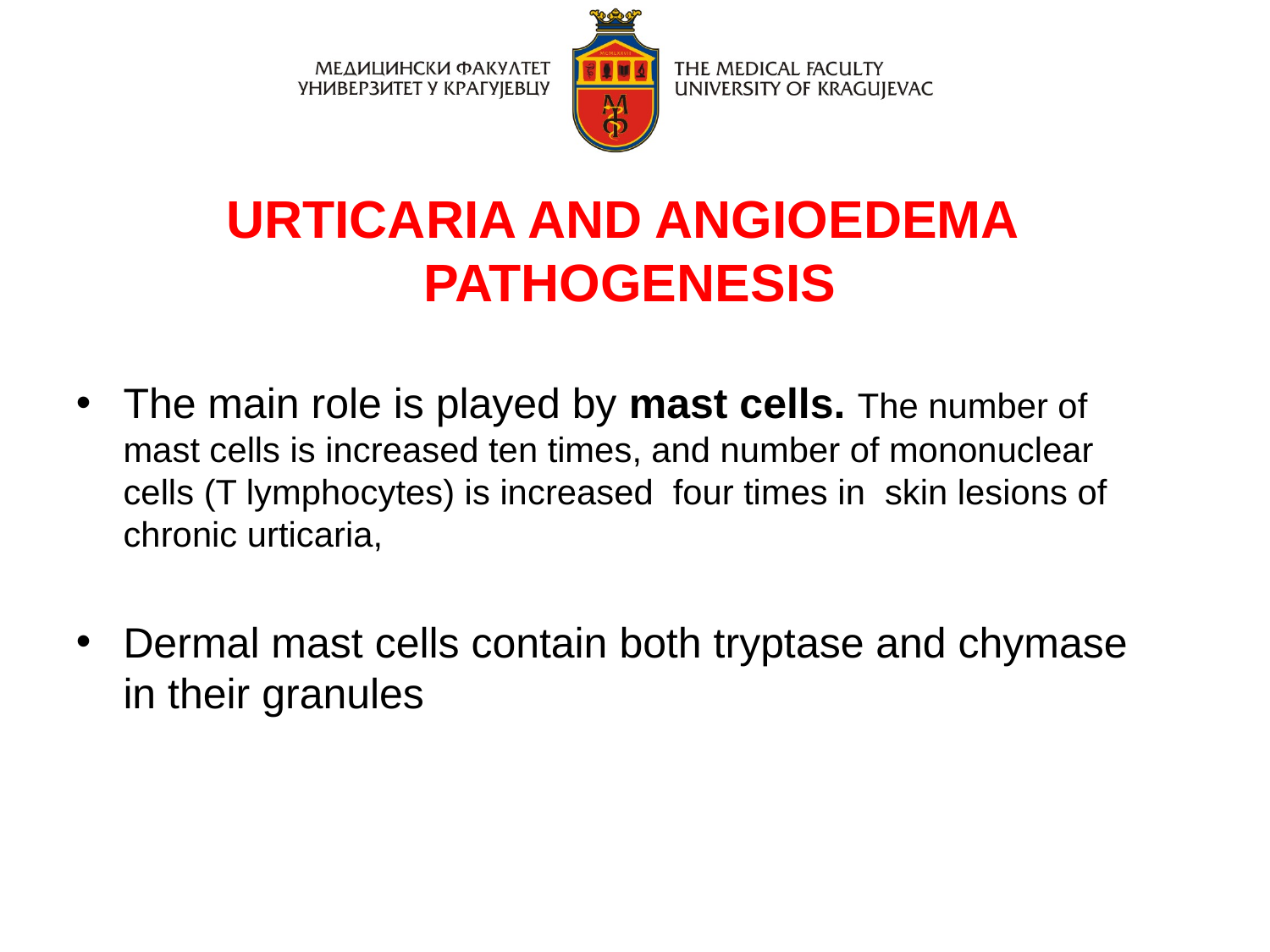

URTICARIA AND ANGIOEDEMA
PATHOGENESIS
The main role is played by mast cells. The number of mast cells is increased ten times, and number of mononuclear cells (T lymphocytes) is increased  four times in  skin lesions of chronic urticaria,

Dermal mast cells contain both tryptase and chymase in their granules